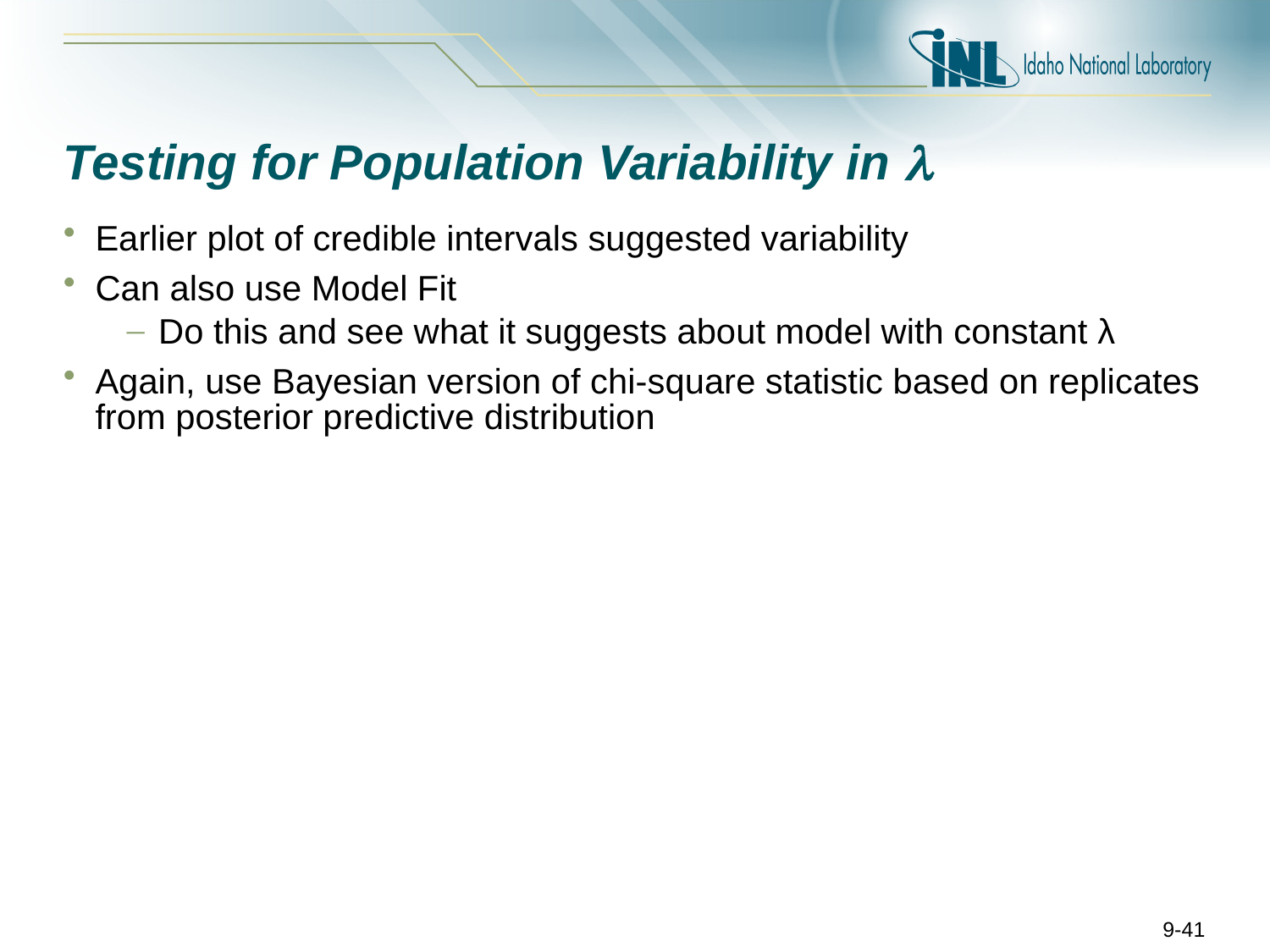

# Testing for Population Variability in λ
Earlier plot of credible intervals suggested variability
Can also use Model Fit
Do this and see what it suggests about model with constant λ
Again, use Bayesian version of chi-square statistic based on replicates from posterior predictive distribution
9-41